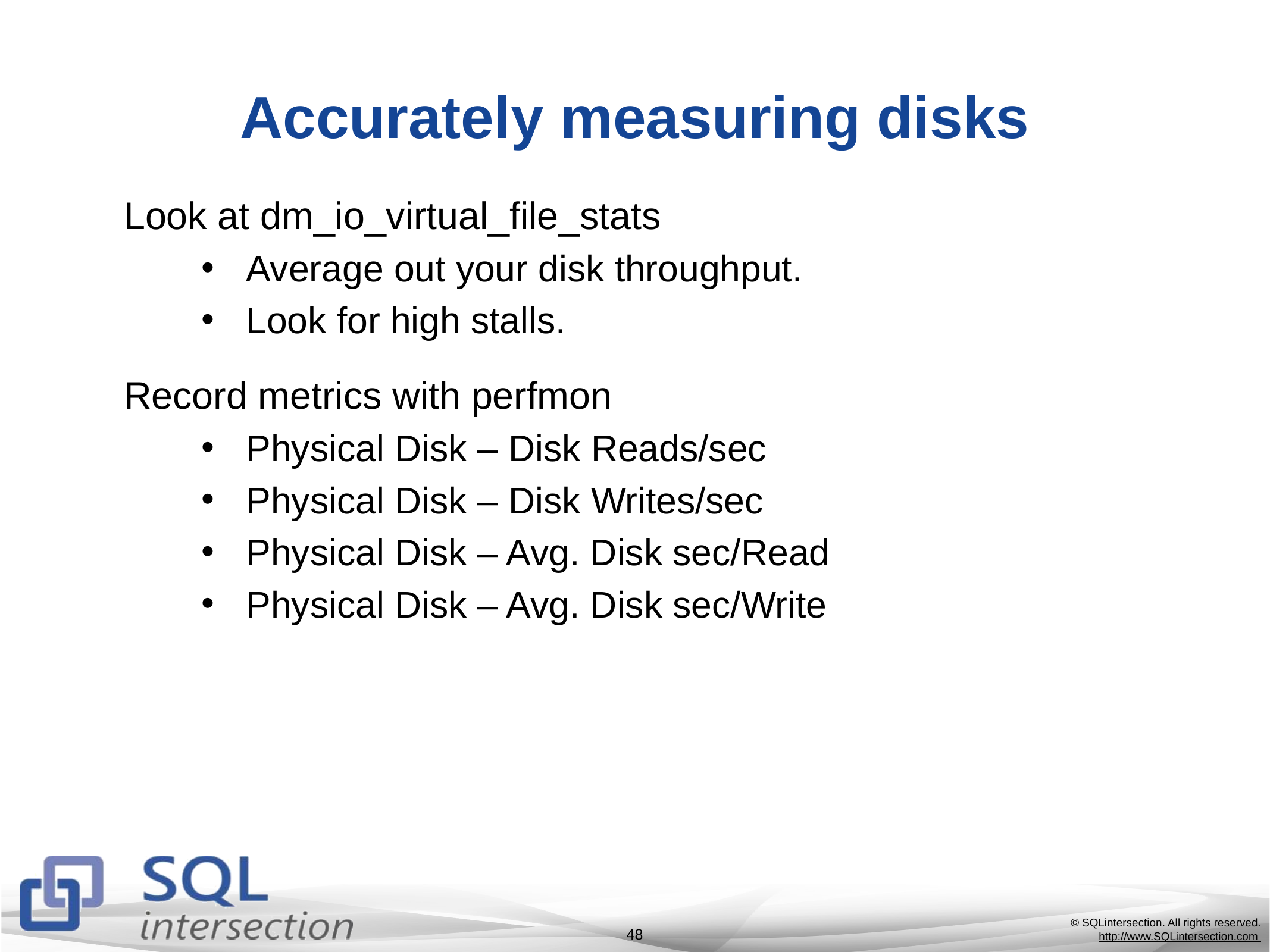

# Accurately measuring disks
Look at dm_io_virtual_file_stats
Average out your disk throughput.
Look for high stalls.
Record metrics with perfmon
Physical Disk – Disk Reads/sec
Physical Disk – Disk Writes/sec
Physical Disk – Avg. Disk sec/Read
Physical Disk – Avg. Disk sec/Write